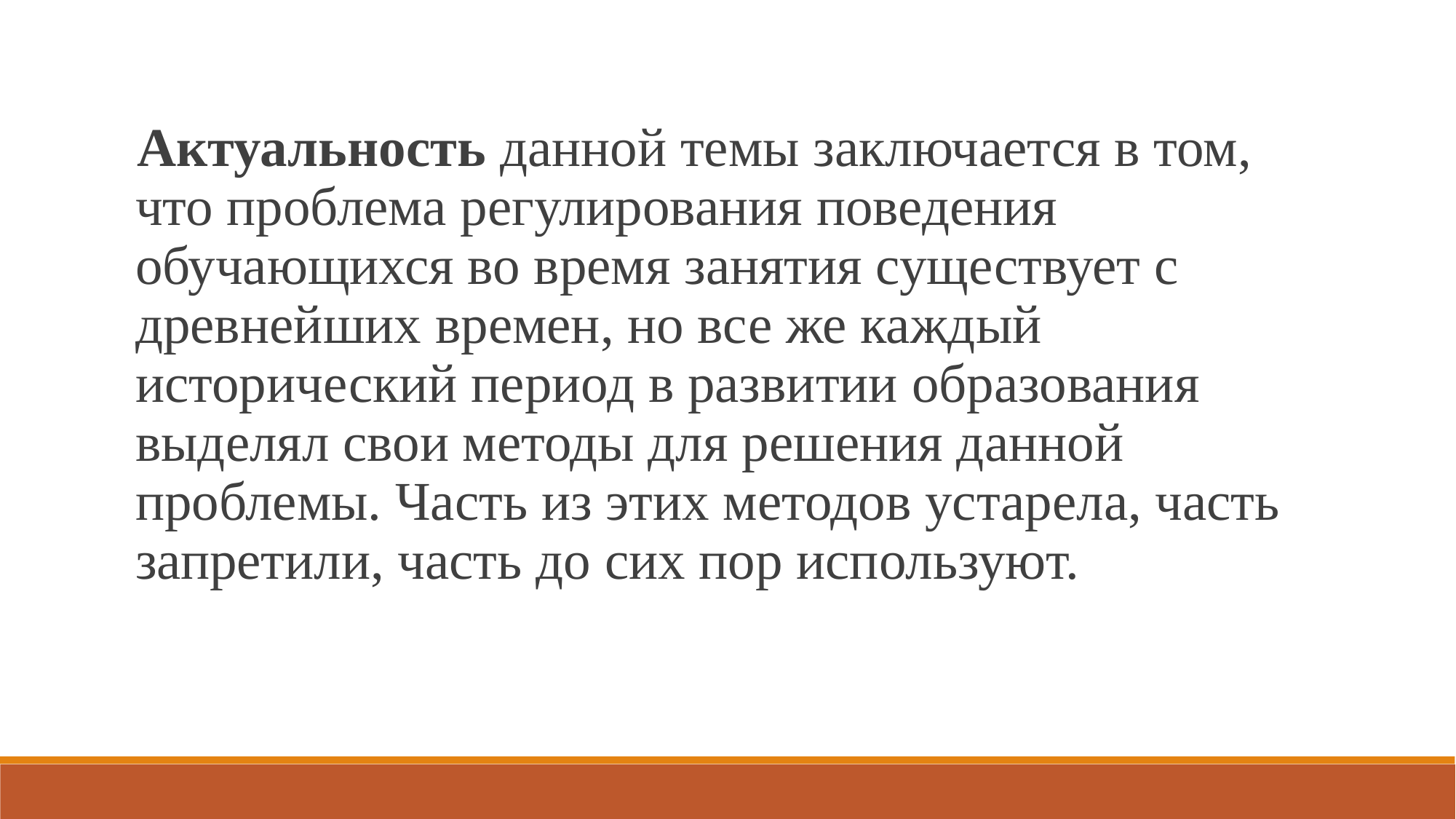

Актуальность данной темы заключается в том, что проблема регулирования поведения обучающихся во время занятия существует с древнейших времен, но все же каждый исторический период в развитии образования выделял свои методы для решения данной проблемы. Часть из этих методов устарела, часть запретили, часть до сих пор используют.